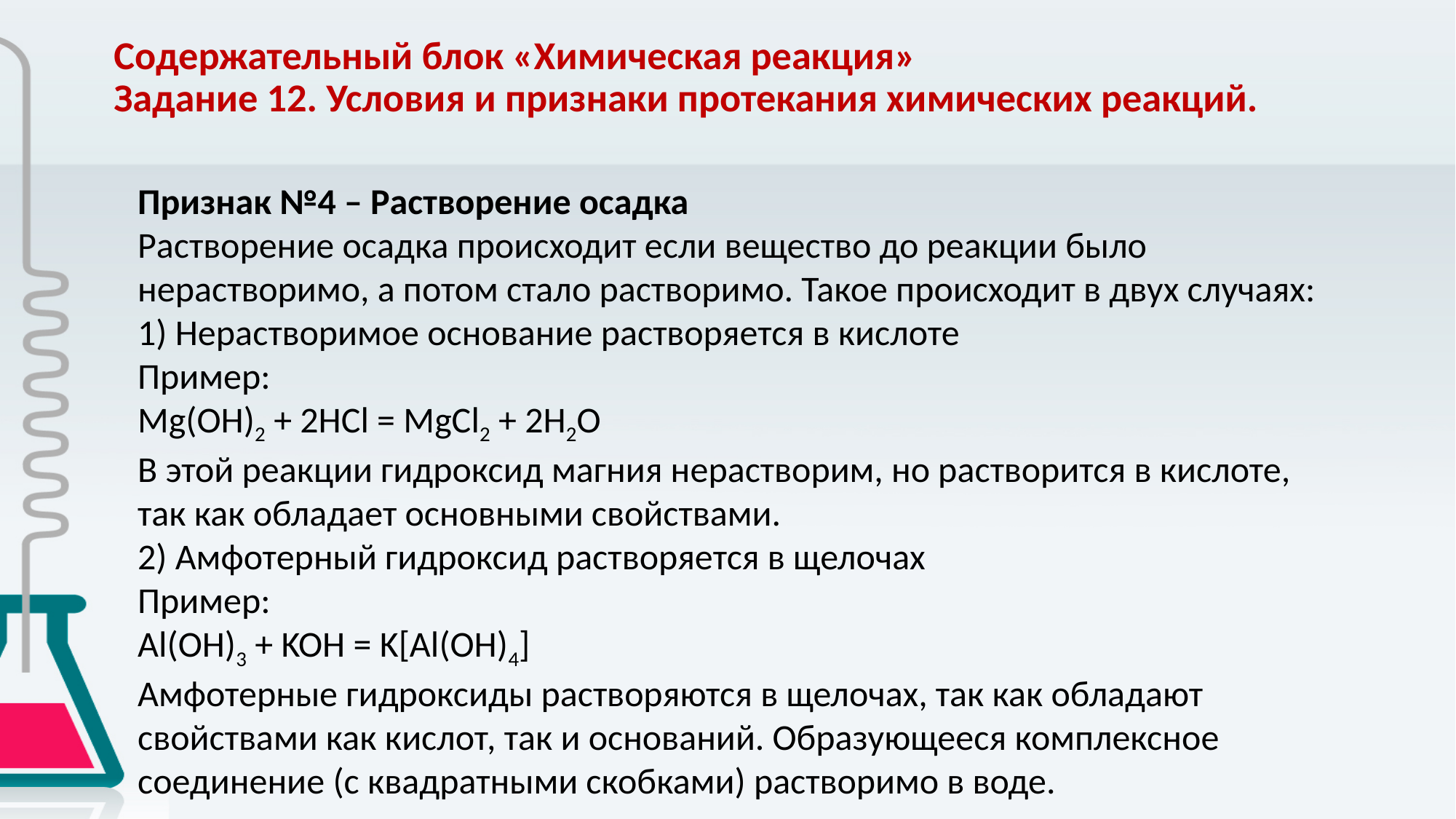

# Содержательный блок «Химическая реакция» Задание 12. Условия и признаки протекания химических реакций.
Признак №4 – Растворение осадка
Растворение осадка происходит если вещество до реакции было нерастворимо, а потом стало растворимо. Такое происходит в двух случаях:
1) Нерастворимое основание растворяется в кислоте
Пример:
Mg(OH)2 + 2HCl = MgCl2 + 2H2O
В этой реакции гидроксид магния нерастворим, но растворится в кислоте, так как обладает основными свойствами.
2) Амфотерный гидроксид растворяется в щелочах
Пример:
Al(OH)3 + KOH = K[Al(OH)4]
Амфотерные гидроксиды растворяются в щелочах, так как обладают свойствами как кислот, так и оснований. Образующееся комплексное соединение (с квадратными скобками) растворимо в воде.